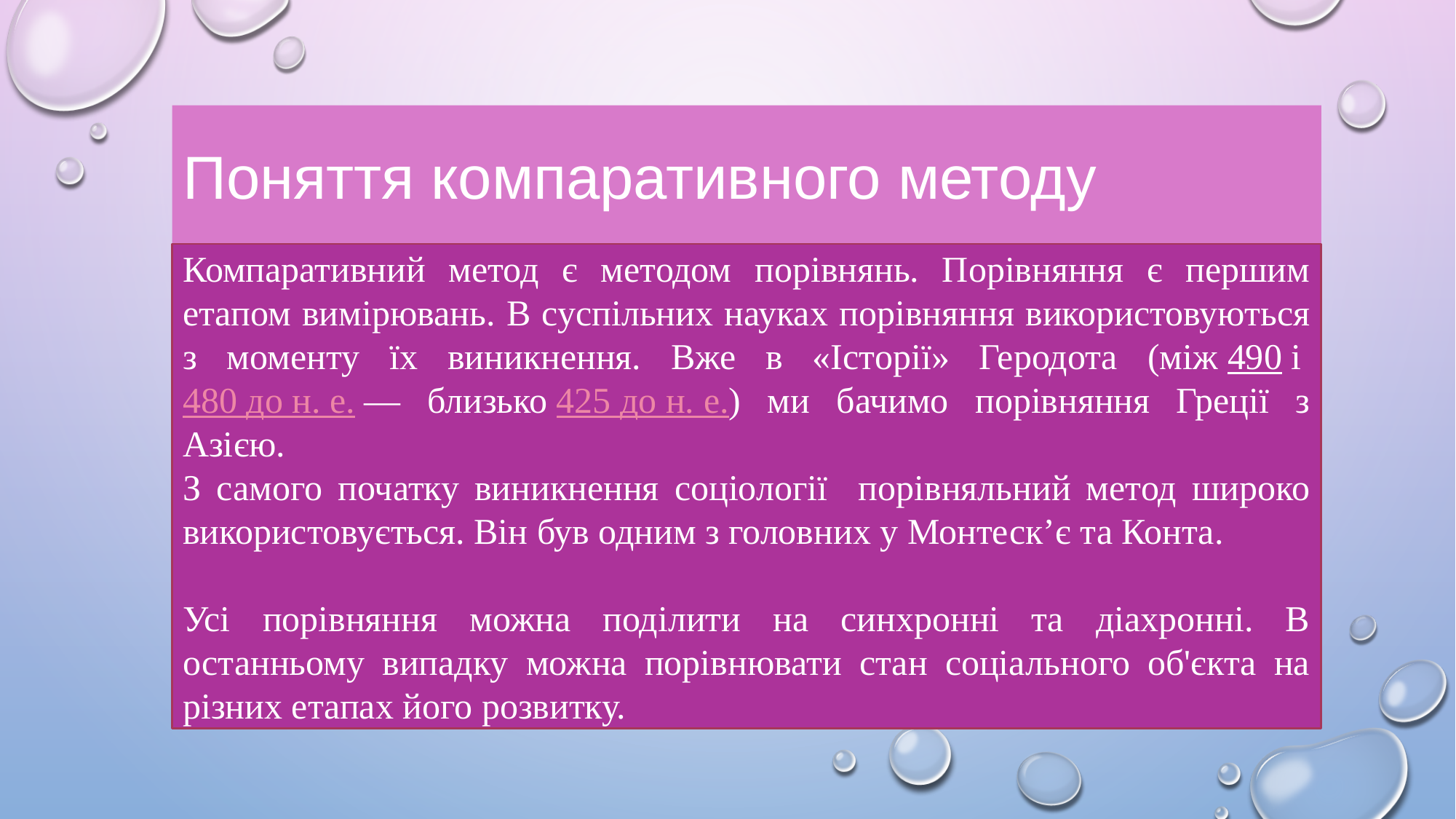

Поняття компаративного методу
Компаративний метод є методом порівнянь. Порівняння є першим етапом вимірювань. В суспільних науках порівняння використовуються з моменту їх виникнення. Вже в «Історії» Геродота (між 490 і 480 до н. е. — близько 425 до н. е.) ми бачимо порівняння Греції з Азією.
З самого початку виникнення соціології  порівняльний метод широко використовується. Він був одним з головних у Монтеск’є та Конта.

Усі порівняння можна поділити на синхронні та діахронні. В останньому випадку можна порівнювати стан соціального об'єкта на різних етапах його розвитку.